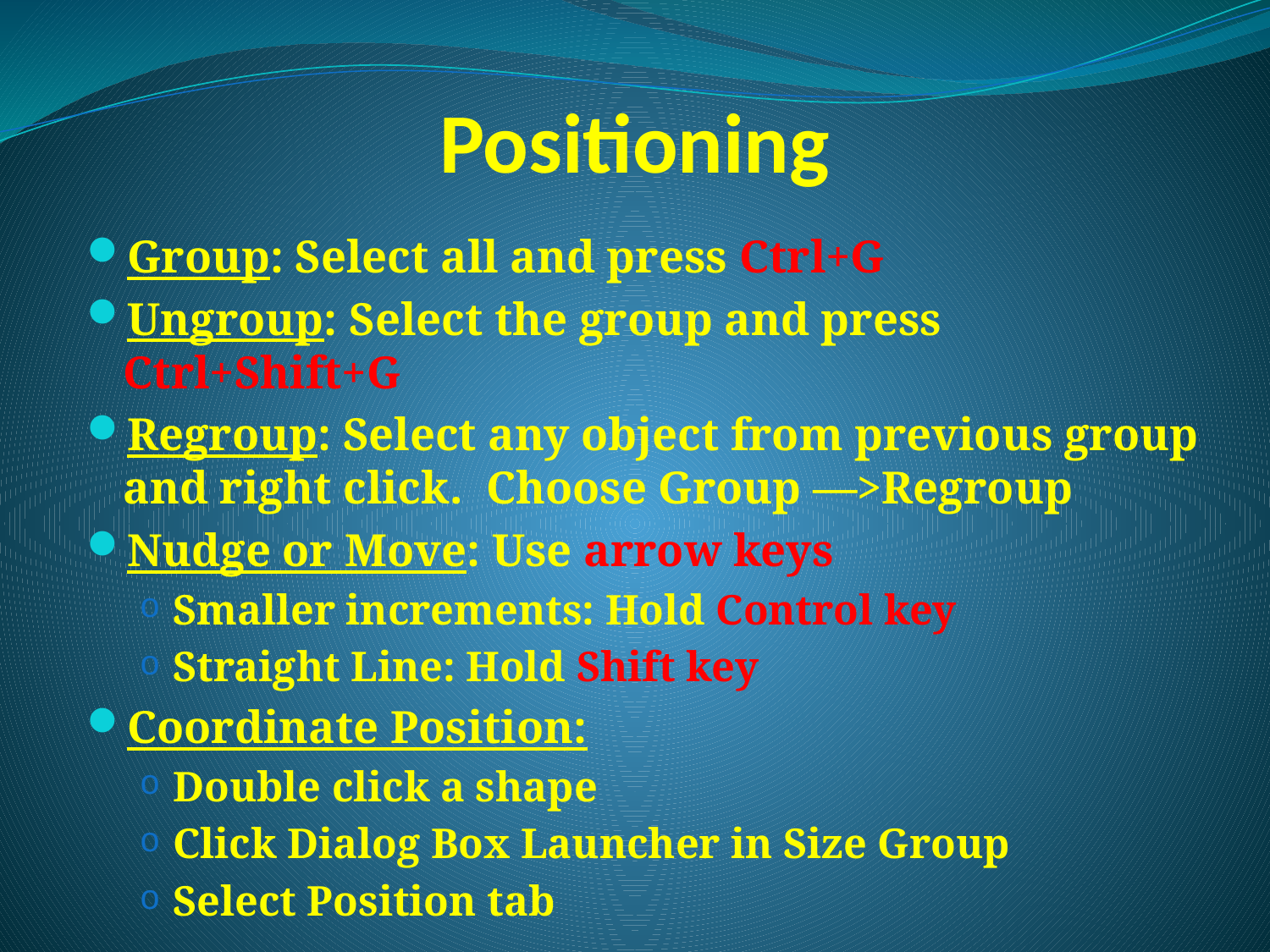

# Positioning
Group: Select all and press Ctrl+G
Ungroup: Select the group and press Ctrl+Shift+G
Regroup: Select any object from previous group and right click.  Choose Group —>Regroup
Nudge or Move: Use arrow keys
Smaller increments: Hold Control key
Straight Line: Hold Shift key
Coordinate Position:
Double click a shape
Click Dialog Box Launcher in Size Group
Select Position tab